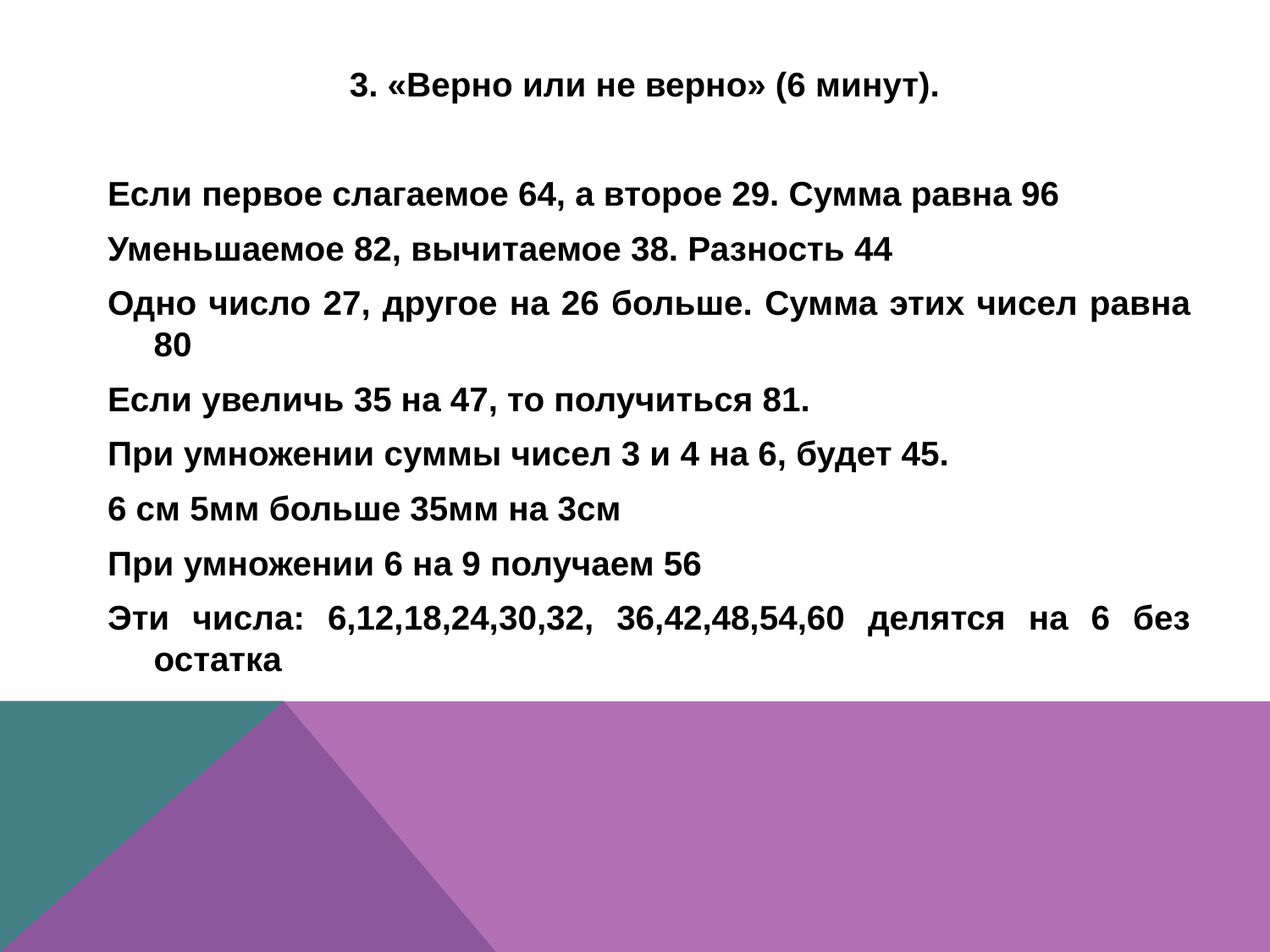

3. «Верно или не верно» (6 минут).

Если первое слагаемое 64, а второе 29. Сумма равна 96
Уменьшаемое 82, вычитаемое 38. Разность 44
Одно число 27, другое на 26 больше. Сумма этих чисел равна 80
Если увеличь 35 на 47, то получиться 81.
При умножении суммы чисел 3 и 4 на 6, будет 45.
6 см 5мм больше 35мм на 3см
При умножении 6 на 9 получаем 56
Эти числа: 6,12,18,24,30,32, 36,42,48,54,60 делятся на 6 без остатка